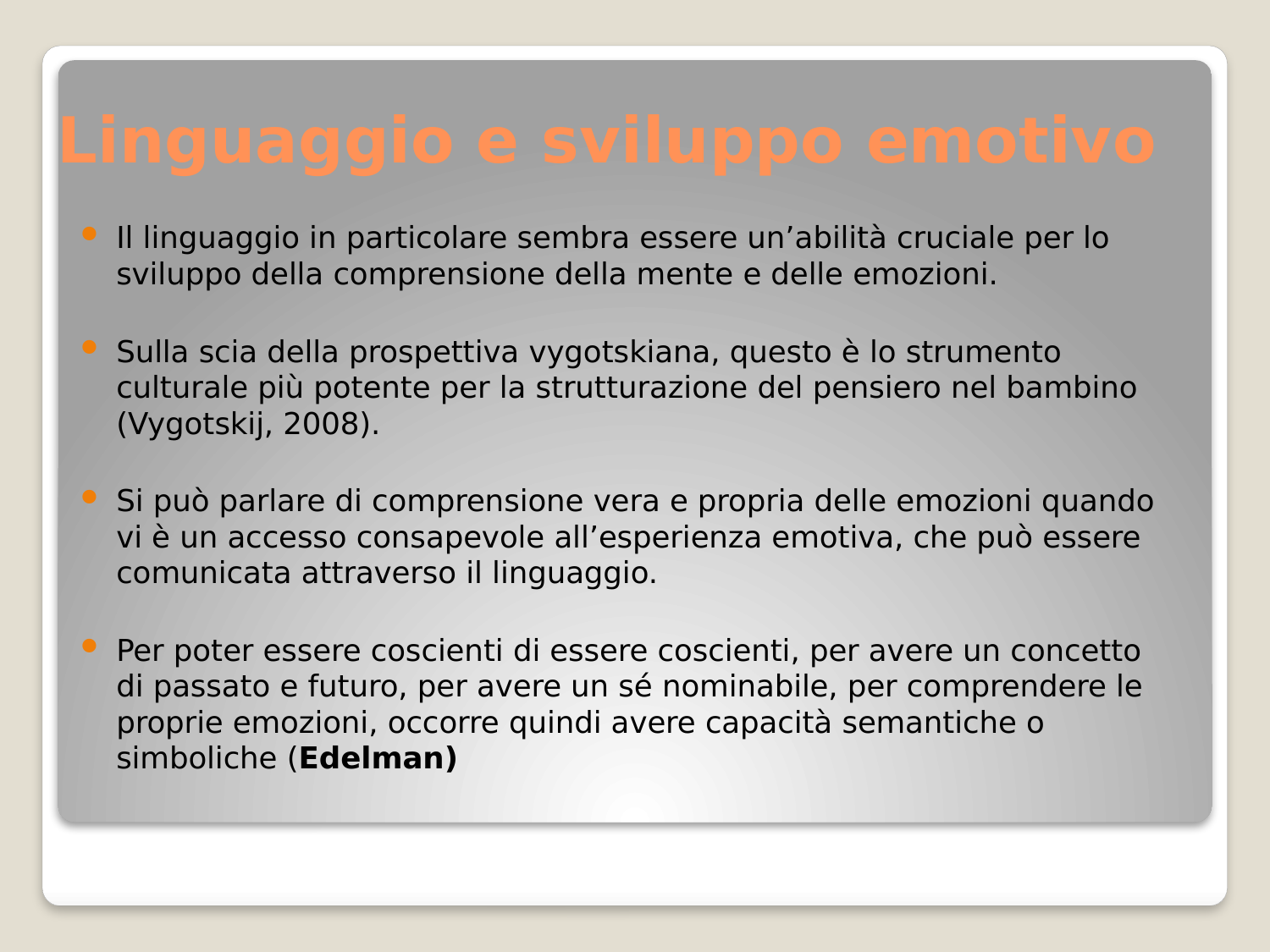

# Linguaggio e sviluppo emotivo
Il linguaggio in particolare sembra essere un’abilità cruciale per lo sviluppo della comprensione della mente e delle emozioni.

Sulla scia della prospettiva vygotskiana, questo è lo strumento culturale più potente per la strutturazione del pensiero nel bambino (Vygotskij, 2008).

Si può parlare di comprensione vera e propria delle emozioni quando vi è un accesso consapevole all’esperienza emotiva, che può essere comunicata attraverso il linguaggio.

Per poter essere coscienti di essere coscienti, per avere un concetto  di passato e futuro, per avere un sé nominabile, per comprendere le proprie emozioni, occorre quindi avere capacità semantiche o simboliche (Edelman)